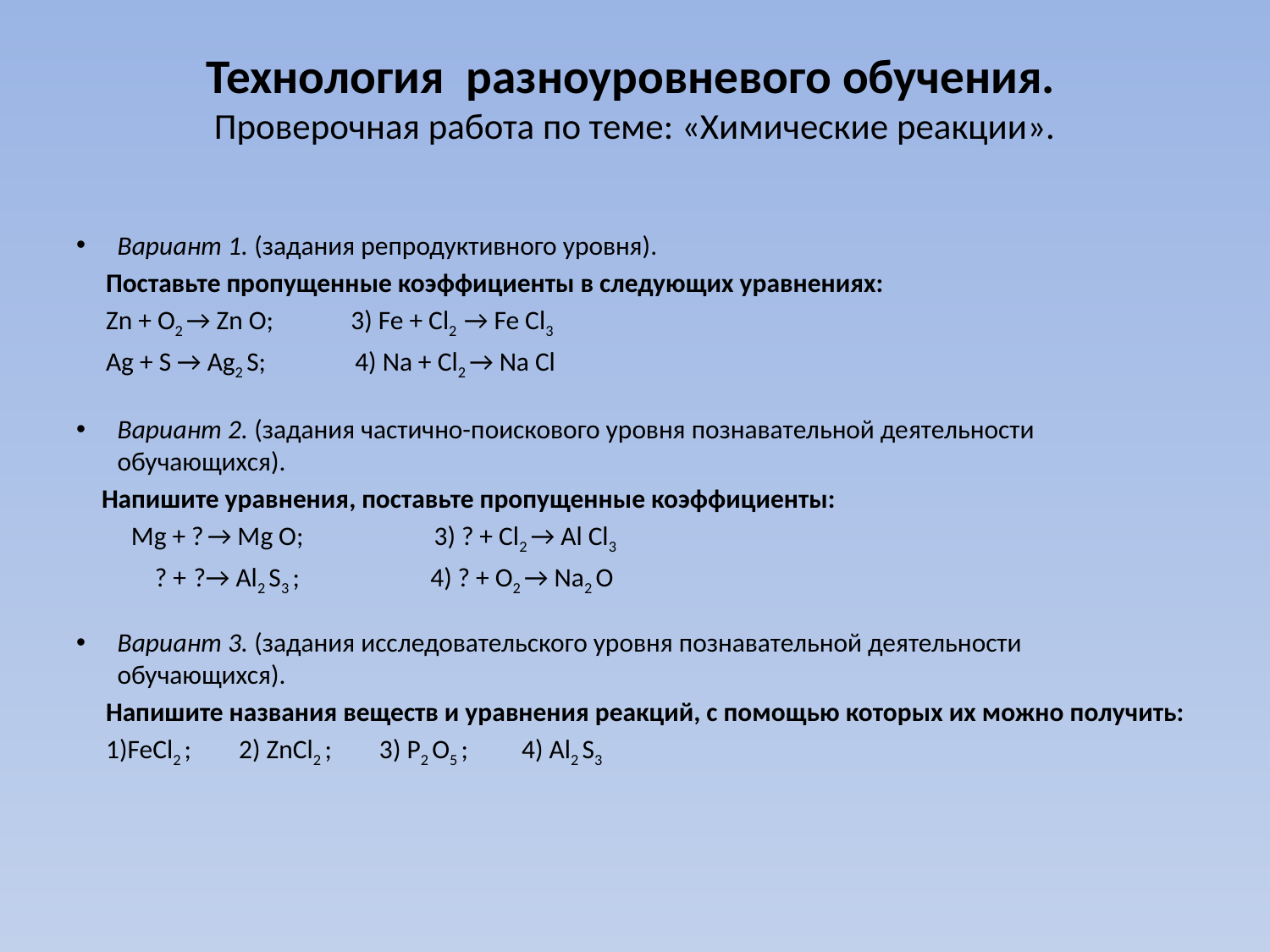

# Технология  разноуровневого обучения. Проверочная работа по теме: «Химические реакции».
Вариант 1. (задания репродуктивного уровня).
     Поставьте пропущенные коэффициенты в следующих уравнениях:
     Zn + O2 → Zn O;             3) Fe + Cl2  → Fe Cl3
     Ag + S → Ag2 S;               4) Na + Cl2 → Na Cl

Вариант 2. (задания частично-поискового уровня познавательной деятельности обучающихся).
      Напишите уравнения, поставьте пропущенные коэффициенты:
Mg + ? → Mg O;                      3) ? + Cl2 → Al Cl3
    ? +  ?→ Al2 S3 ;                      4) ? + O2 → Na2 O

Вариант 3. (задания исследовательского уровня познавательной деятельности обучающихся).
     Напишите названия веществ и уравнения реакций, с помощью которых их можно получить:
     1)FeCl2 ;        2) ZnCl2 ;        3) P2 O5 ;         4) Al2 S3